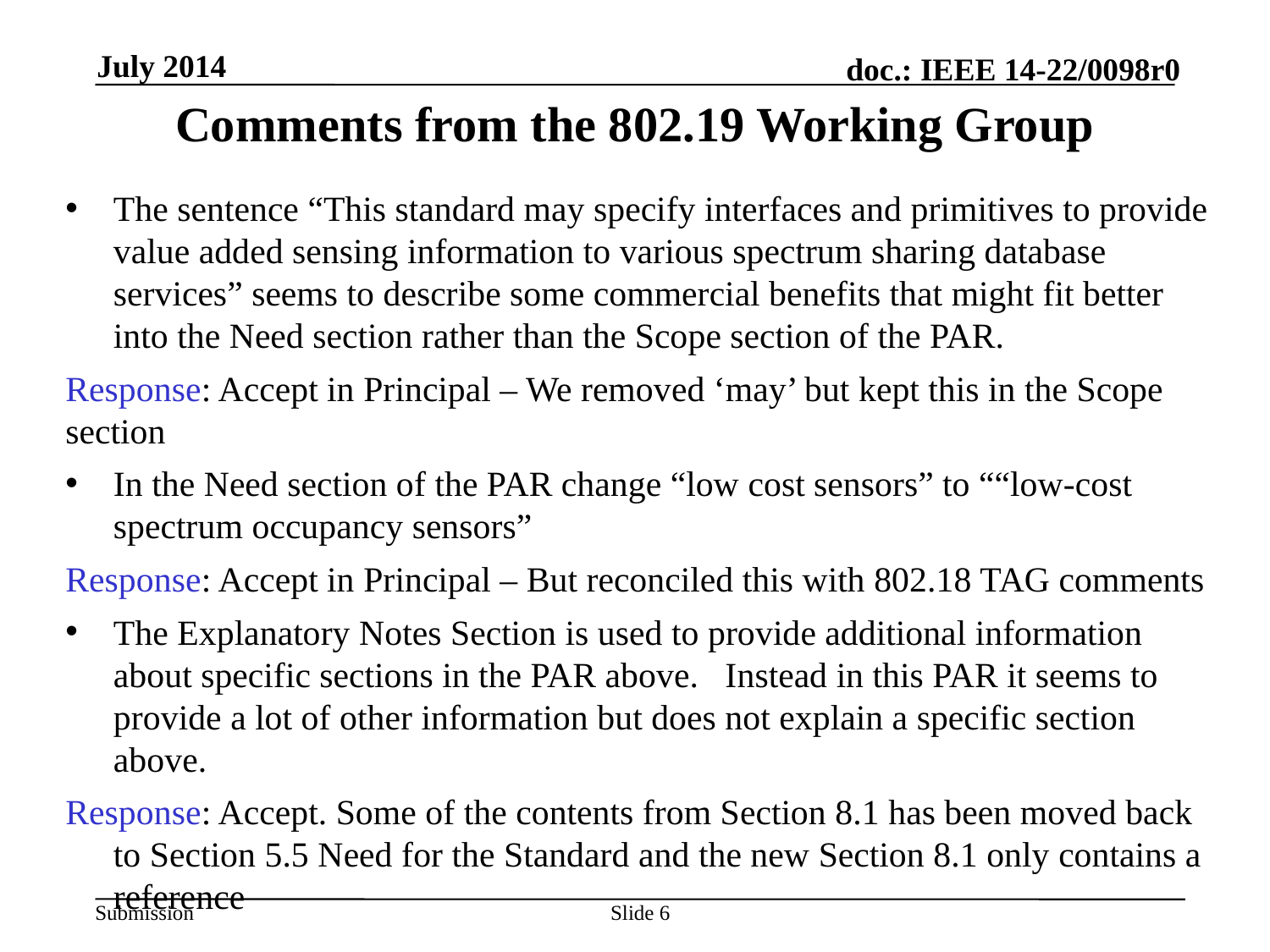

July 2014
# Comments from the 802.19 Working Group
The sentence “This standard may specify interfaces and primitives to provide value added sensing information to various spectrum sharing database services” seems to describe some commercial benefits that might fit better into the Need section rather than the Scope section of the PAR.
Response: Accept in Principal – We removed ‘may’ but kept this in the Scope section
In the Need section of the PAR change “low cost sensors” to ““low-cost spectrum occupancy sensors”
Response: Accept in Principal – But reconciled this with 802.18 TAG comments
The Explanatory Notes Section is used to provide additional information about specific sections in the PAR above.   Instead in this PAR it seems to provide a lot of other information but does not explain a specific section above.
Response: Accept. Some of the contents from Section 8.1 has been moved back to Section 5.5 Need for the Standard and the new Section 8.1 only contains a reference
Slide 6